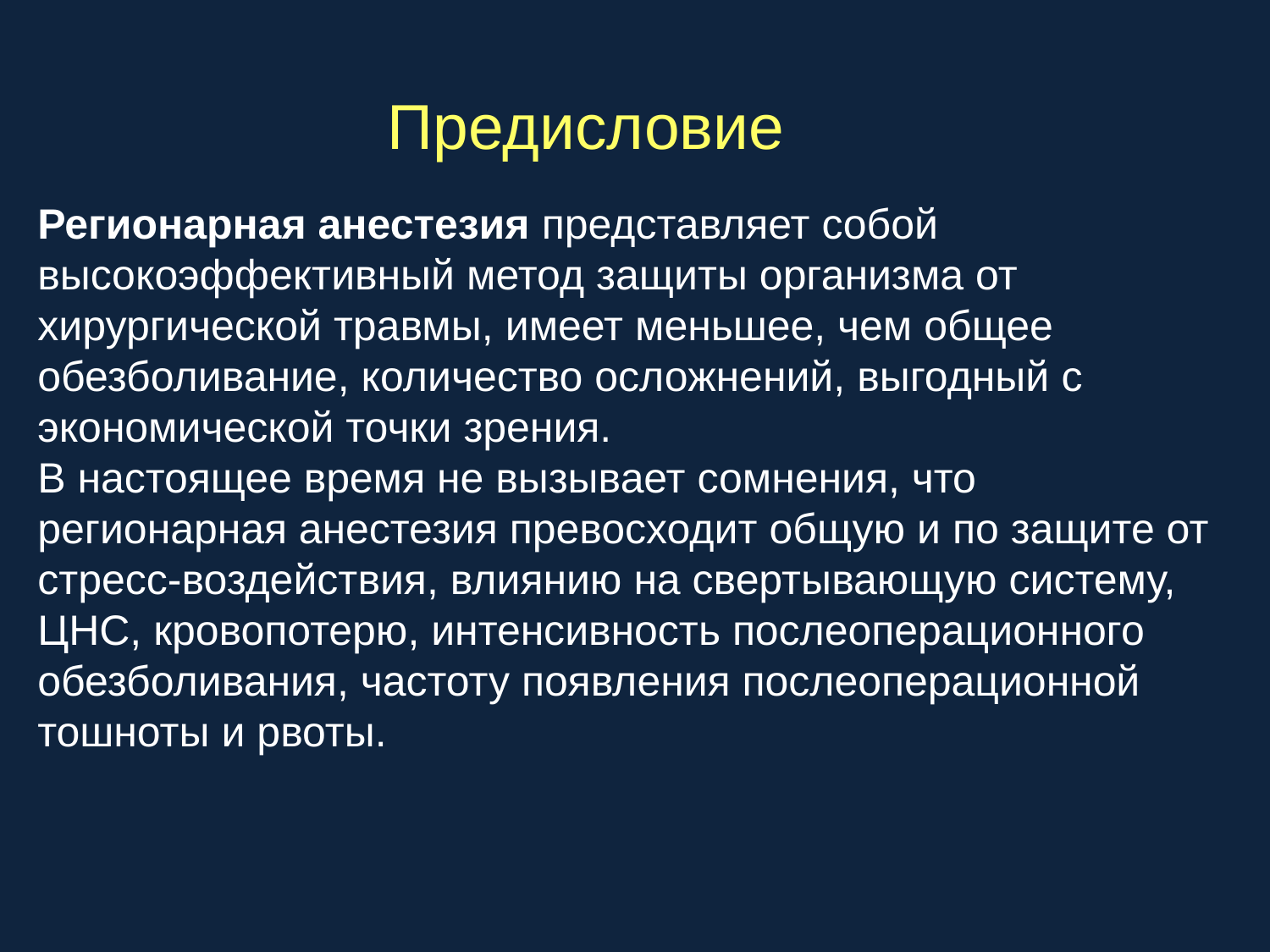

Предисловие
Регионарная анестезия представляет собой высокоэффективный метод защиты организма от хирургической травмы, имеет меньшее, чем общее обезболивание, количество осложнений, выгодный с экономической точки зрения.
В настоящее время не вызывает сомнения, что регионарная анестезия превосходит общую и по защите от стресс-воздействия, влиянию на свертывающую систему, ЦНС, кровопотерю, интенсивность послеоперационного обезболивания, частоту появления послеоперационной тошноты и рвоты.